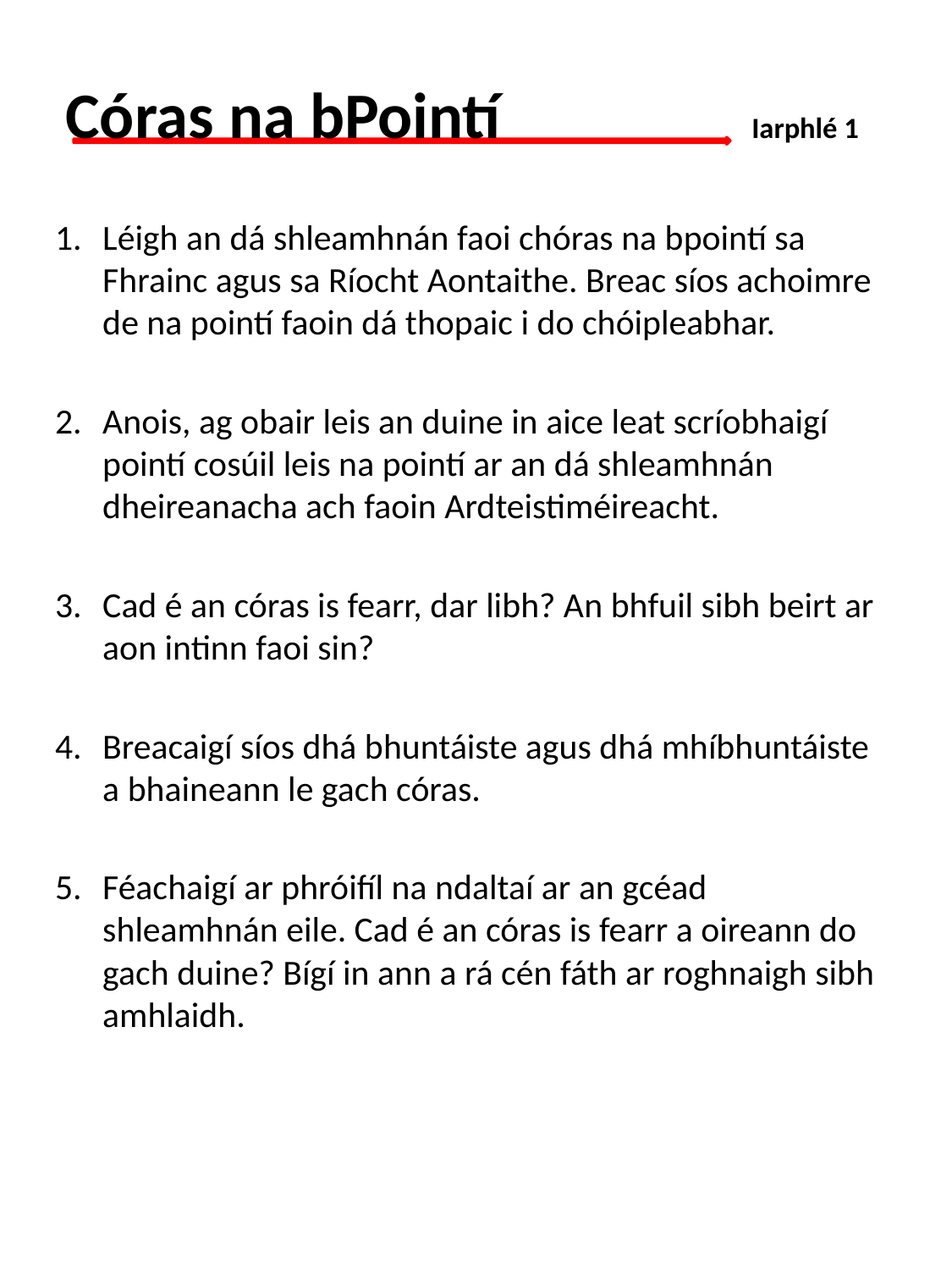

# Córas na bPointí	               Iarphlé 1

Léigh an dá shleamhnán faoi chóras na bpointí sa Fhrainc agus sa Ríocht Aontaithe. Breac síos achoimre de na pointí faoin dá thopaic i do chóipleabhar.

Anois, ag obair leis an duine in aice leat scríobhaigí pointí cosúil leis na pointí ar an dá shleamhnán dheireanacha ach faoin Ardteistiméireacht.

Cad é an córas is fearr, dar libh? An bhfuil sibh beirt ar aon intinn faoi sin?

Breacaigí síos dhá bhuntáiste agus dhá mhíbhuntáiste a bhaineann le gach córas.

Féachaigí ar phróifíl na ndaltaí ar an gcéad shleamhnán eile. Cad é an córas is fearr a oireann do gach duine? Bígí in ann a rá cén fáth ar roghnaigh sibh amhlaidh.